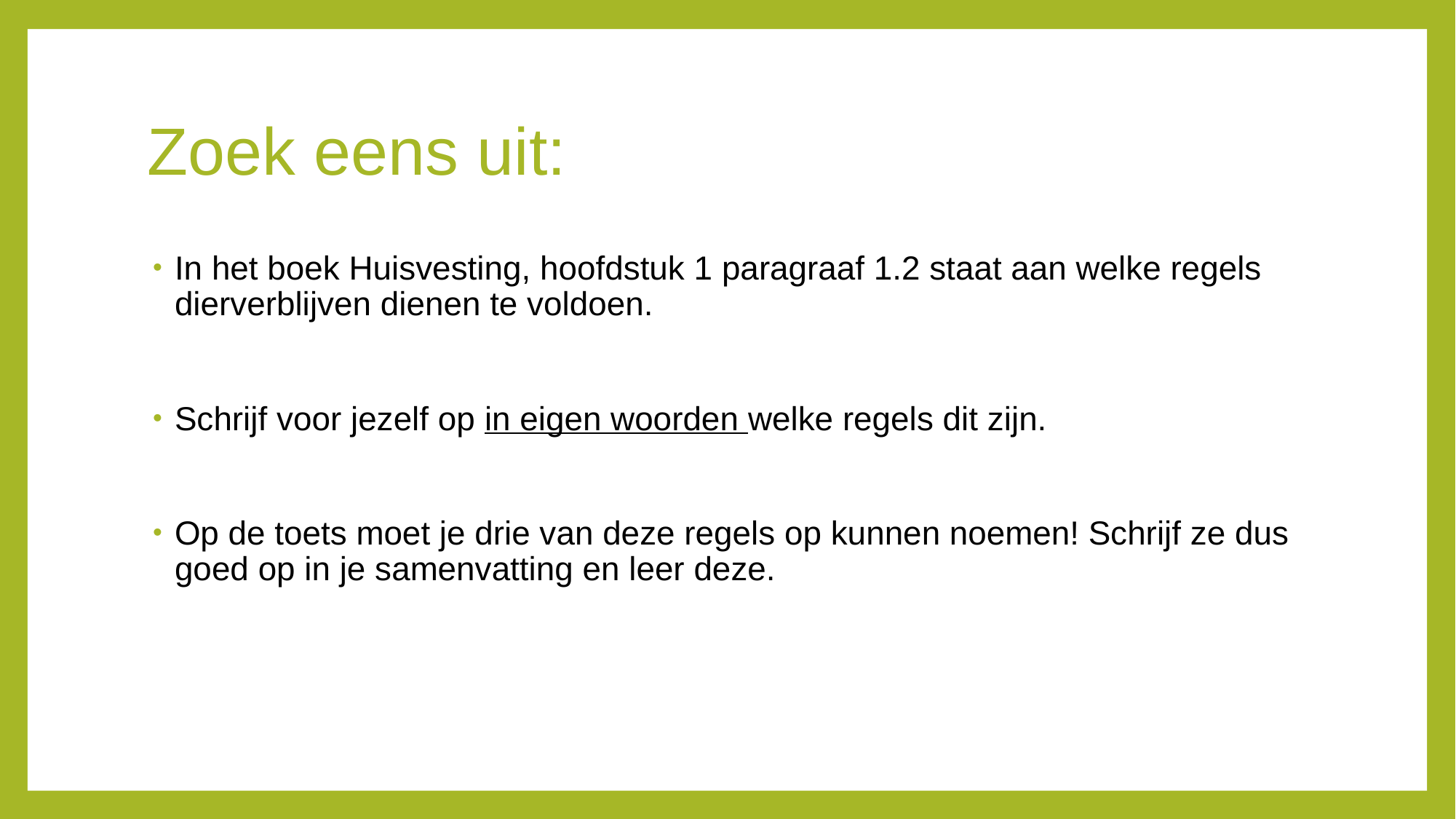

# Zoek eens uit:
In het boek Huisvesting, hoofdstuk 1 paragraaf 1.2 staat aan welke regels dierverblijven dienen te voldoen.

Schrijf voor jezelf op in eigen woorden welke regels dit zijn.

Op de toets moet je drie van deze regels op kunnen noemen! Schrijf ze dus goed op in je samenvatting en leer deze.